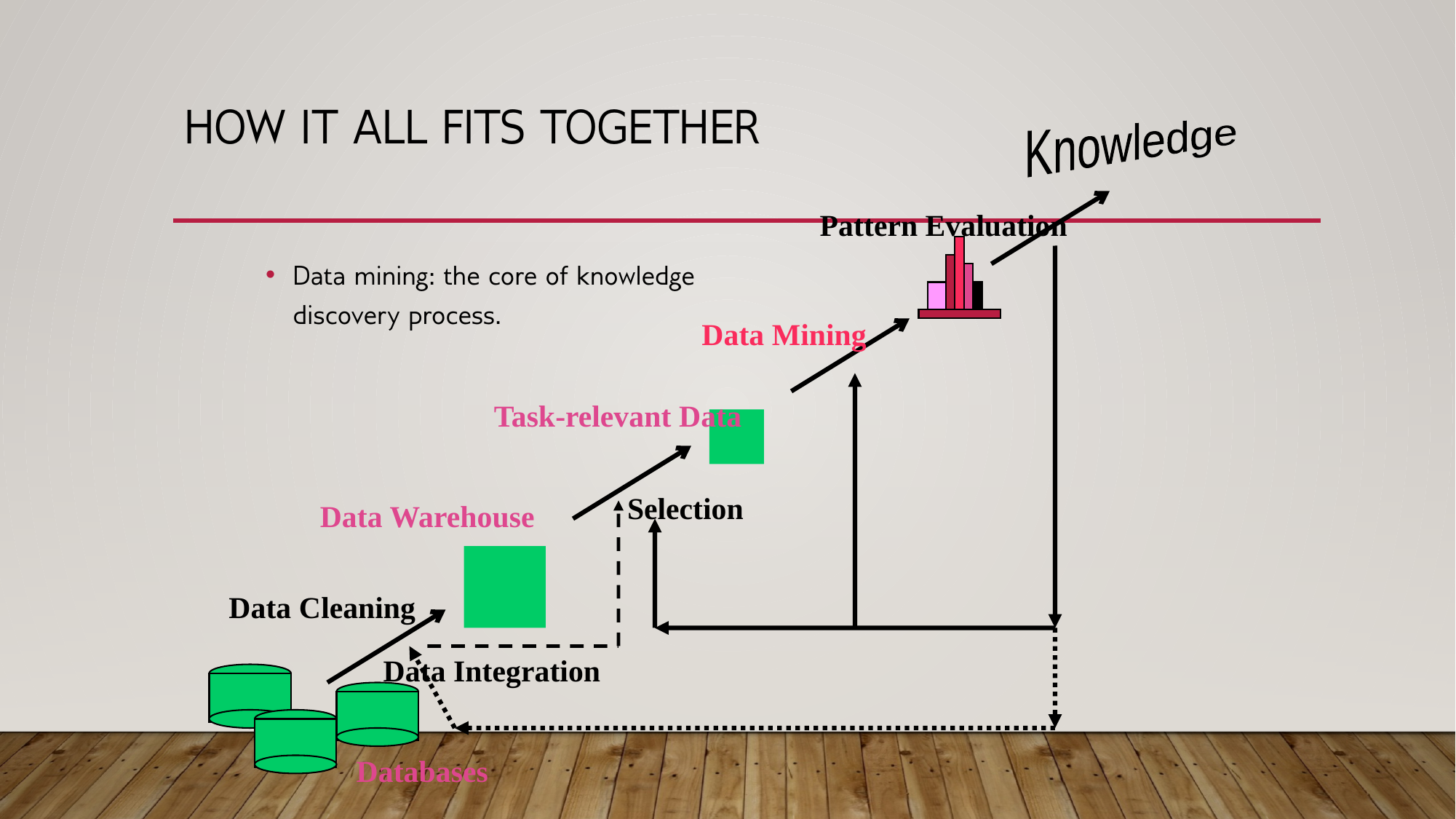

# How it all fits together
Knowledge

Pattern Evaluation

Data mining: the core of knowledge discovery process.

Data Mining

Task-relevant Data

Selection
Data Warehouse

Data Cleaning

Data Integration

Databases